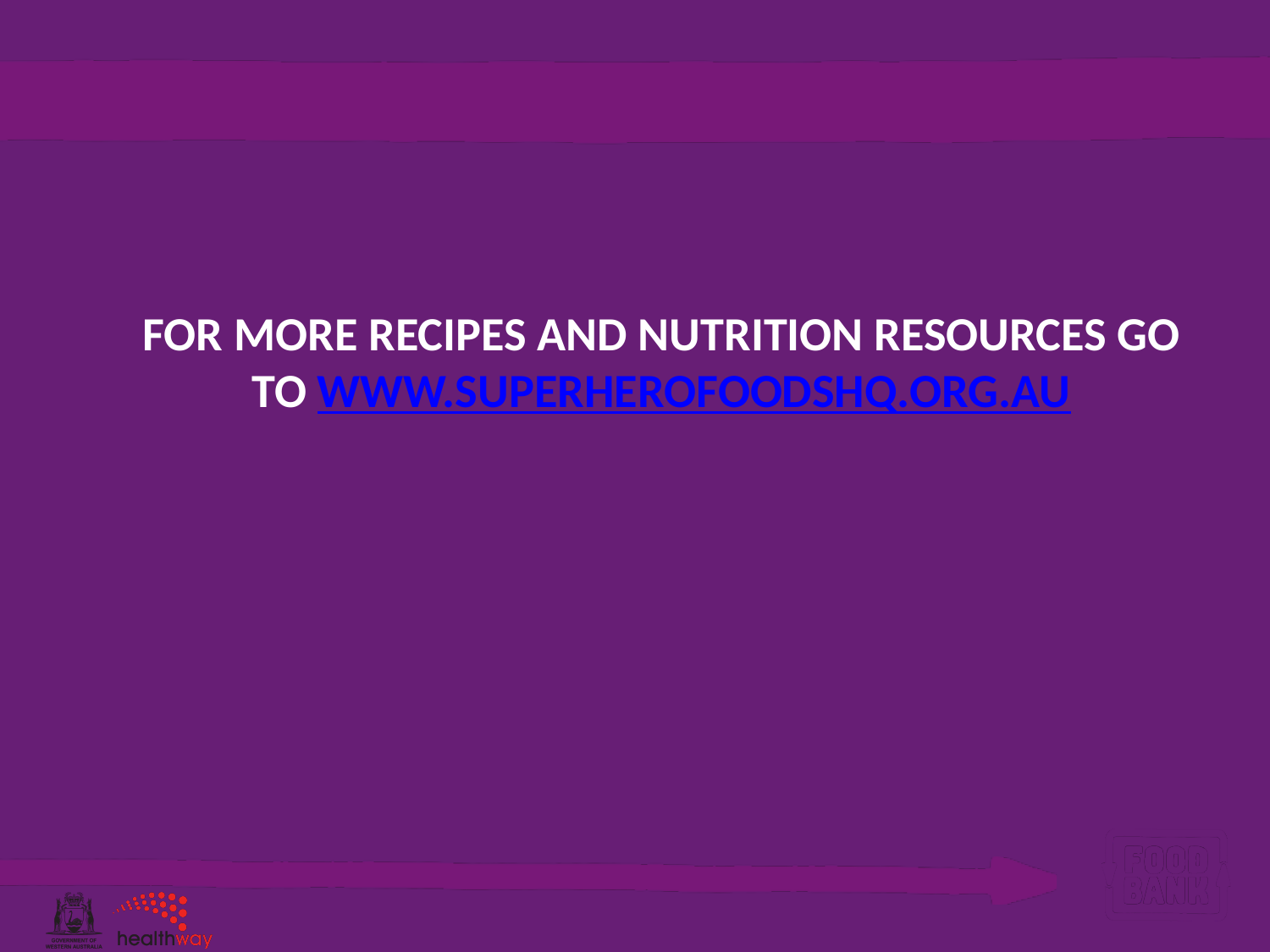

For more recipes and nutrition resources go to www.superherofoodshq.org.au